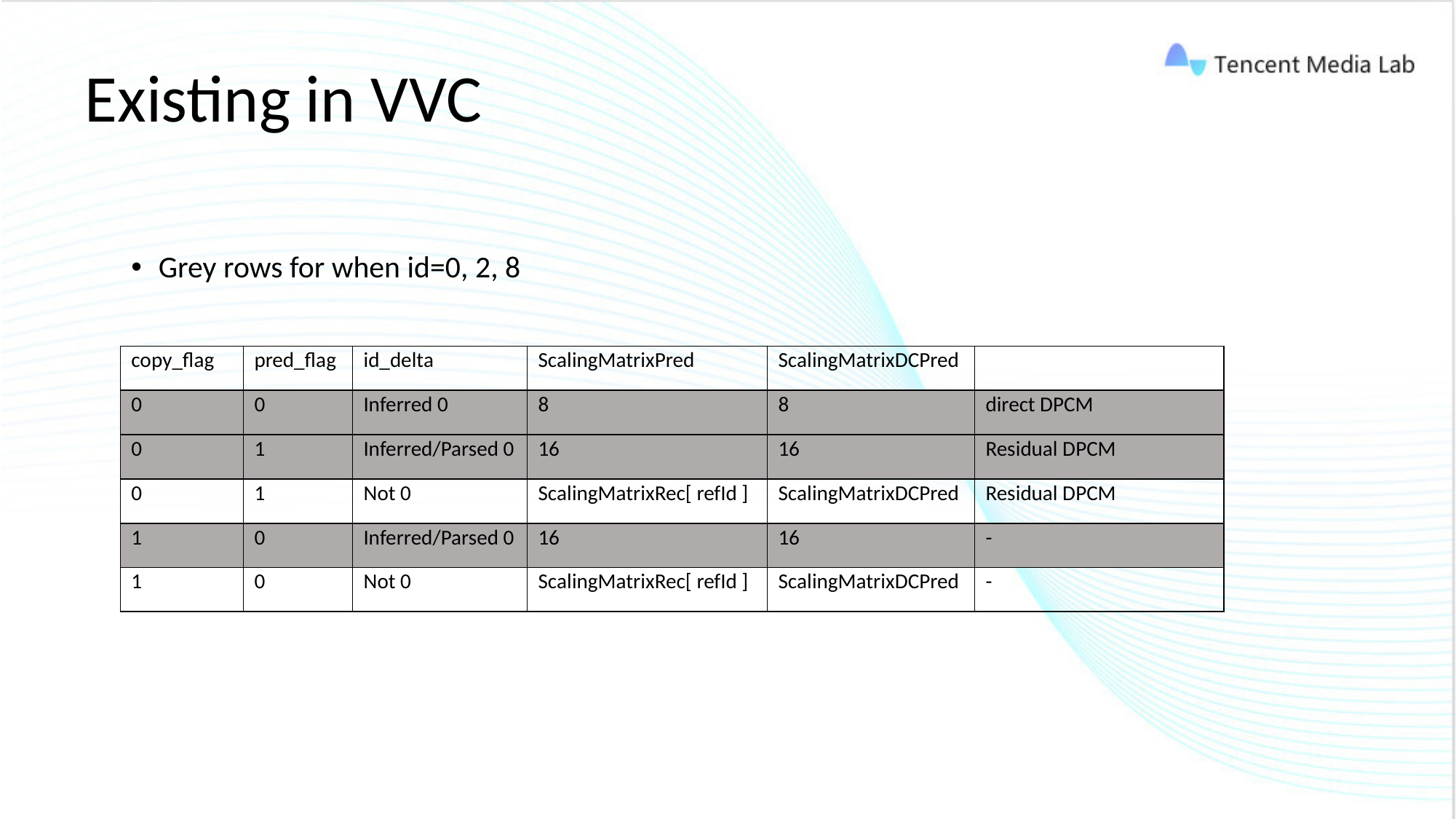

# Existing in VVC

Grey rows for when id=0, 2, 8

| copy\_flag | pred\_flag | id\_delta | ScalingMatrixPred | ScalingMatrixDCPred |  |
| --- | --- | --- | --- | --- | --- |
| 0 | 0 | Inferred 0 | 8 | 8 | direct DPCM |
| 0 | 1 | Inferred/Parsed 0 | 16 | 16 | Residual DPCM |
| 0 | 1 | Not 0 | ScalingMatrixRec[ refId ] | ScalingMatrixDCPred | Residual DPCM |
| 1 | 0 | Inferred/Parsed 0 | 16 | 16 | - |
| 1 | 0 | Not 0 | ScalingMatrixRec[ refId ] | ScalingMatrixDCPred | - |